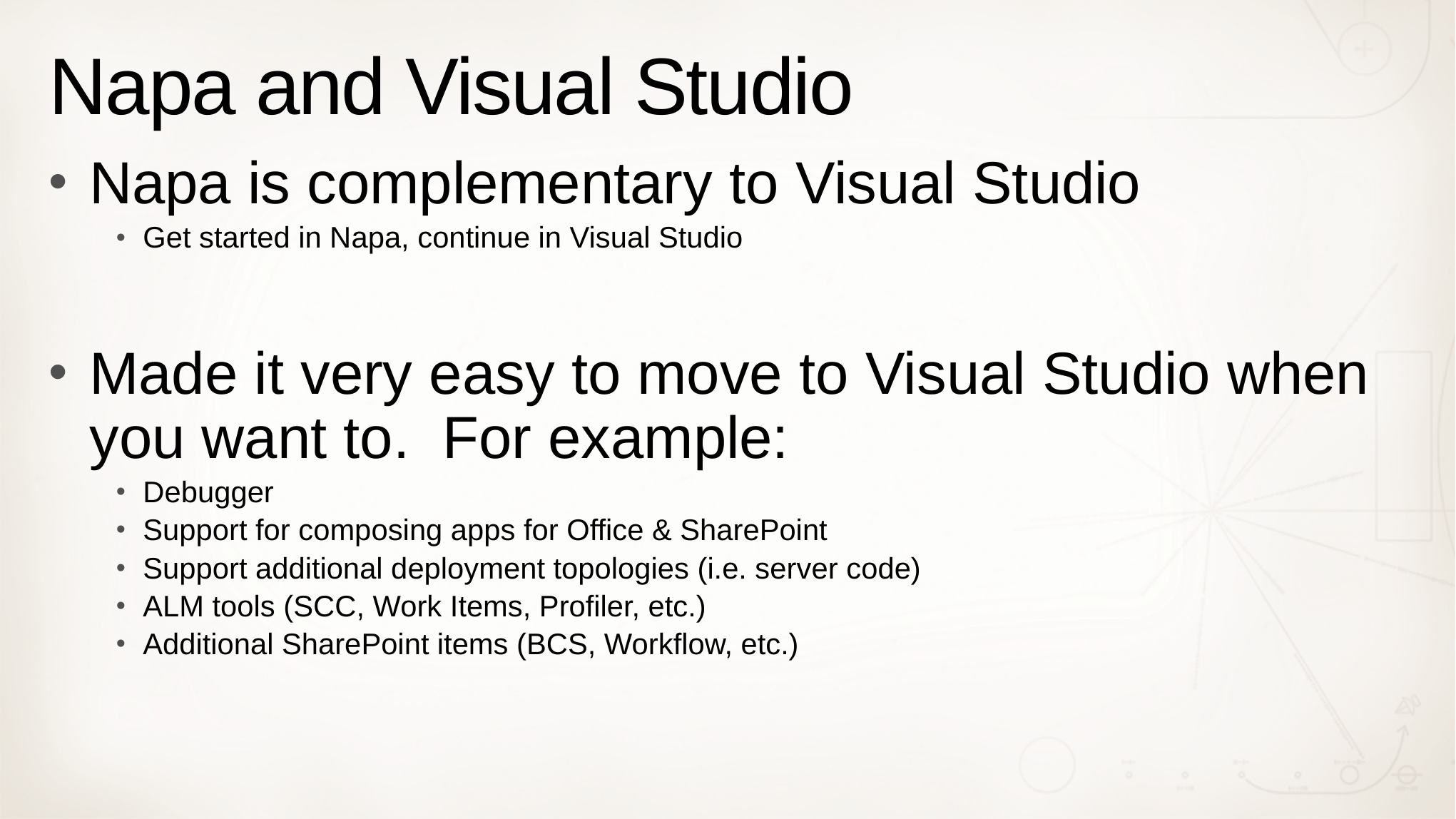

# Napa and Visual Studio
Napa is complementary to Visual Studio
Get started in Napa, continue in Visual Studio

Made it very easy to move to Visual Studio when you want to.  For example:
Debugger
Support for composing apps for Office & SharePoint
Support additional deployment topologies (i.e. server code)
ALM tools (SCC, Work Items, Profiler, etc.)
Additional SharePoint items (BCS, Workflow, etc.)